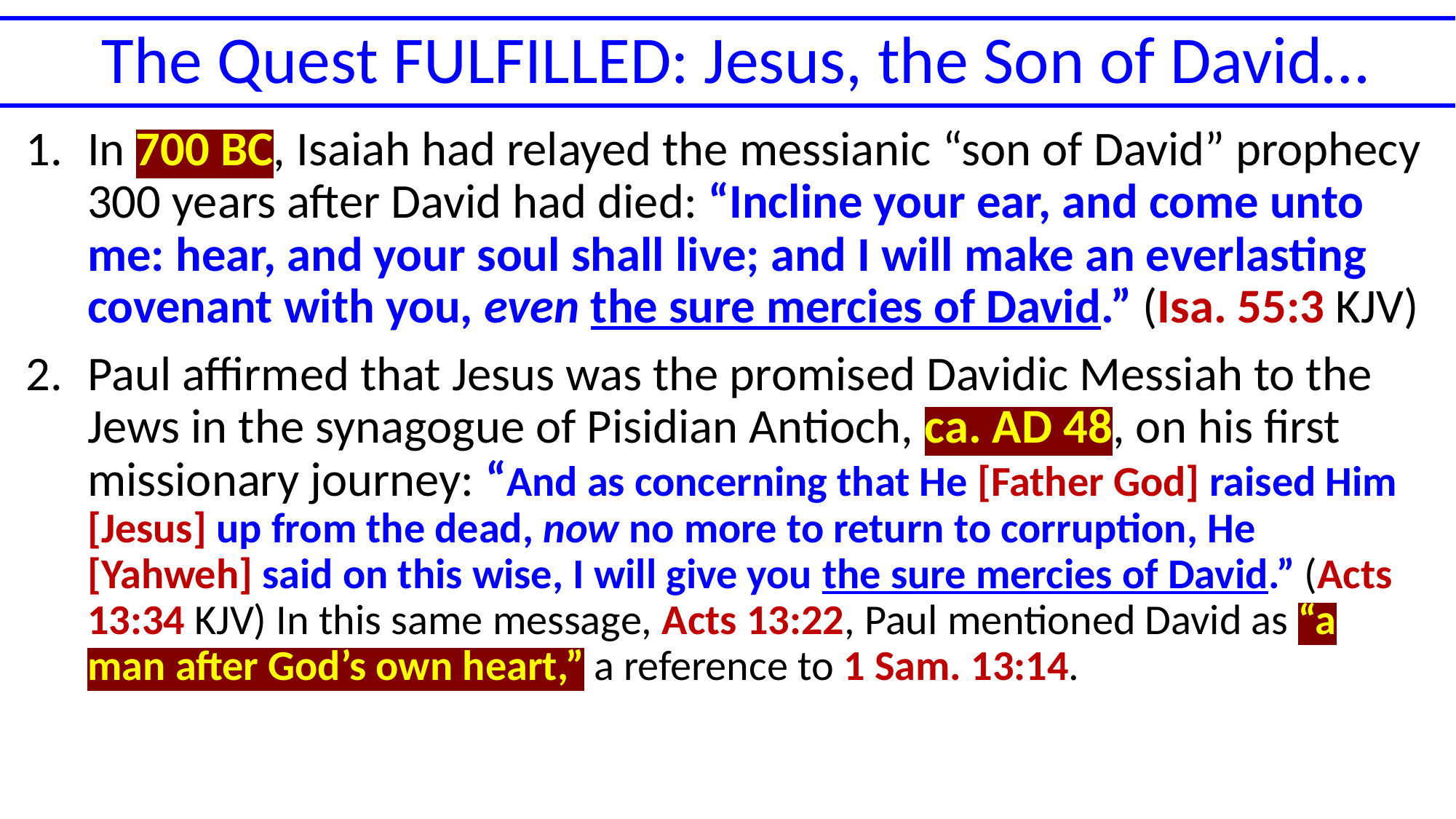

# The Quest FULFILLED: Jesus, the Son of David…
In 700 BC, Isaiah had relayed the messianic “son of David” prophecy 300 years after David had died: “Incline your ear, and come unto me: hear, and your soul shall live; and I will make an everlasting covenant with you, even the sure mercies of David.” (Isa. 55:3 KJV)
Paul affirmed that Jesus was the promised Davidic Messiah to the Jews in the synagogue of Pisidian Antioch, ca. AD 48, on his first missionary journey: “And as concerning that He [Father God] raised Him [Jesus] up from the dead, now no more to return to corruption, He [Yahweh] said on this wise, I will give you the sure mercies of David.” (Acts 13:34 KJV) In this same message, Acts 13:22, Paul mentioned David as “a man after God’s own heart,” a reference to 1 Sam. 13:14.